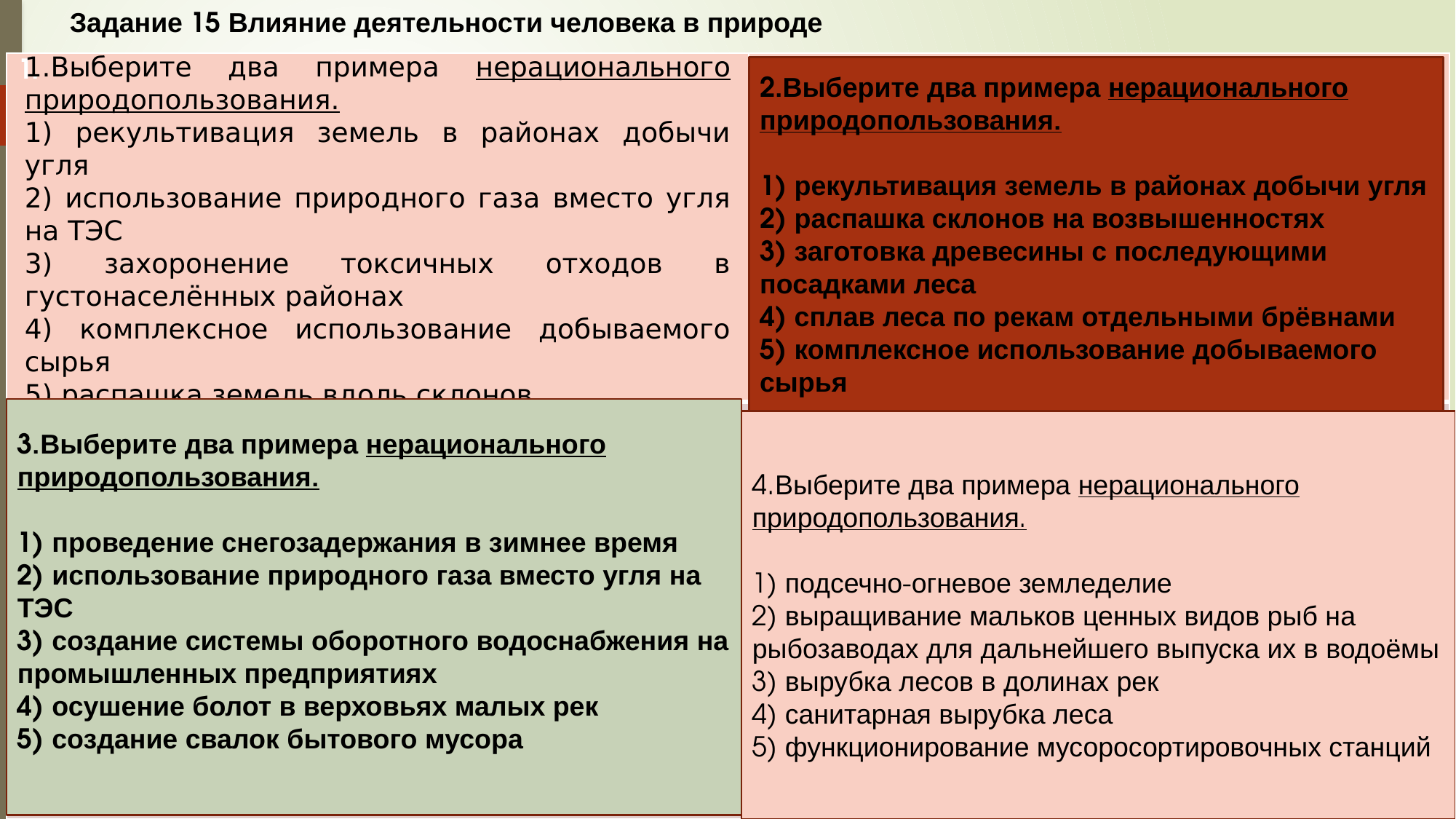

Задание 15 Влияние деятельности человека в природе
1.Выберите два примера нерационального природопользования.
1) рекультивация земель в районах добычи угля
2) использование природного газа вместо угля на ТЭС
3) захоронение токсичных отходов в густонаселённых районах
4) комплексное использование добываемого сырья
5) распашка земель вдоль склонов
| 1. |  |
| --- | --- |
|  |  |
2.Выберите два примера нерационального природопользования.

1) рекультивация земель в районах добычи угля
2) распашка склонов на возвышенностях
3) заготовка древесины с последующими посадками леса
4) сплав леса по рекам отдельными брёвнами
5) комплексное использование добываемого сырья
3.Выберите два примера нерационального природопользования.

1) проведение снегозадержания в зимнее время
2) использование природного газа вместо угля на ТЭС
3) создание системы оборотного водоснабжения на промышленных предприятиях
4) осушение болот в верховьях малых рек
5) создание свалок бытового мусора

4.Выберите два примера нерационального природопользования.

1) подсечно-огневое земледелие
2) выращивание мальков ценных видов рыб на рыбозаводах для дальнейшего выпуска их в водоёмы
3) вырубка лесов в долинах рек
4) санитарная вырубка леса
5) функционирование мусоросортировочных станций